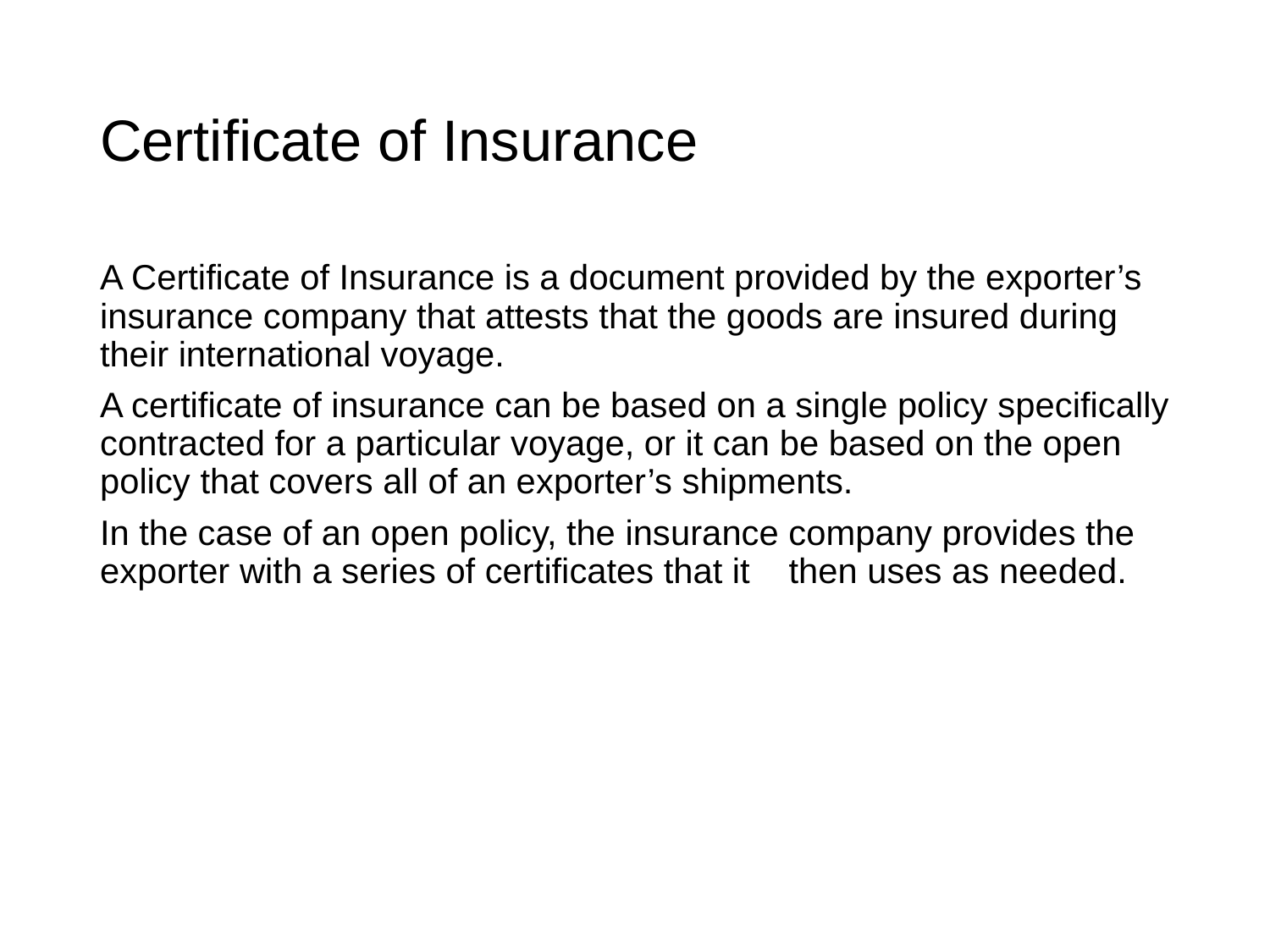

# Certificate of Insurance
A Certificate of Insurance is a document provided by the exporter’s insurance company that attests that the goods are insured during their international voyage.
A certificate of insurance can be based on a single policy specifically contracted for a particular voyage, or it can be based on the open policy that covers all of an exporter’s shipments.
In the case of an open policy, the insurance company provides the exporter with a series of certificates that it    then uses as needed.